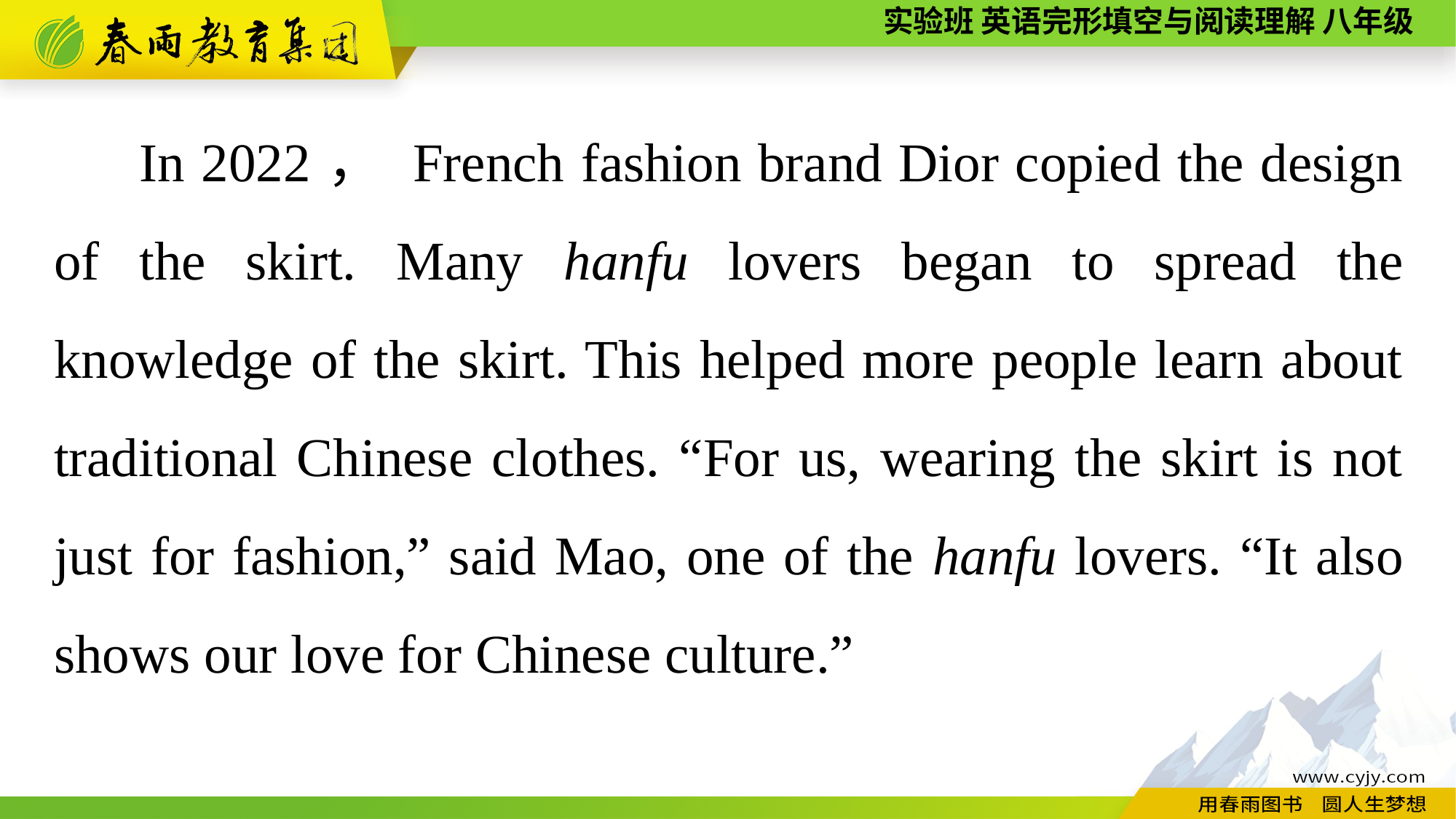

In 2022， French fashion brand Dior copied the design of the skirt. Many hanfu lovers began to spread the knowledge of the skirt. This helped more people learn about traditional Chinese clothes. “For us, wearing the skirt is not just for fashion,” said Mao, one of the hanfu lovers. “It also shows our love for Chinese culture.”